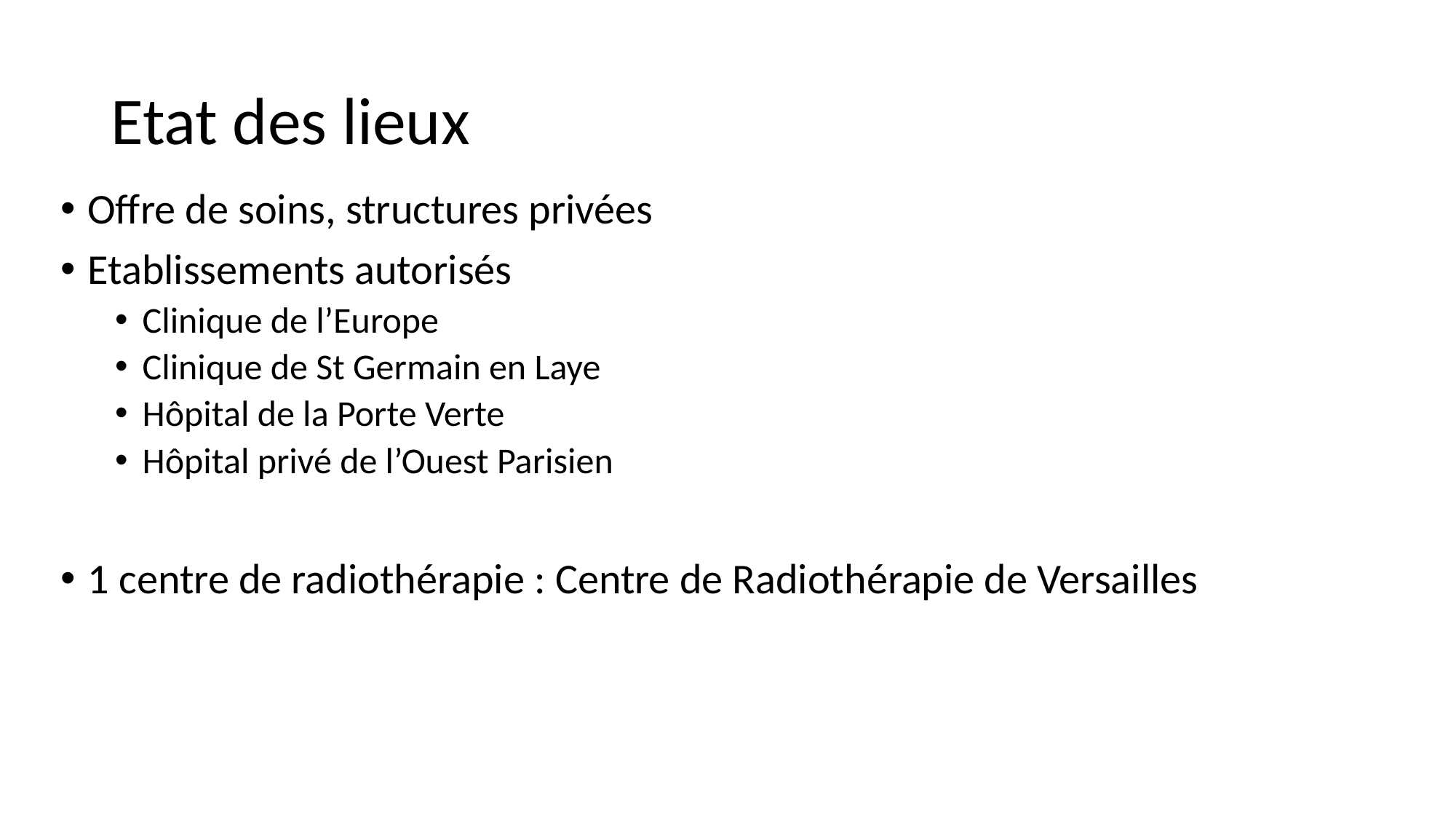

# Etat des lieux
Offre de soins, structures privées
Etablissements autorisés
Clinique de l’Europe
Clinique de St Germain en Laye
Hôpital de la Porte Verte
Hôpital privé de l’Ouest Parisien

1 centre de radiothérapie : Centre de Radiothérapie de Versailles